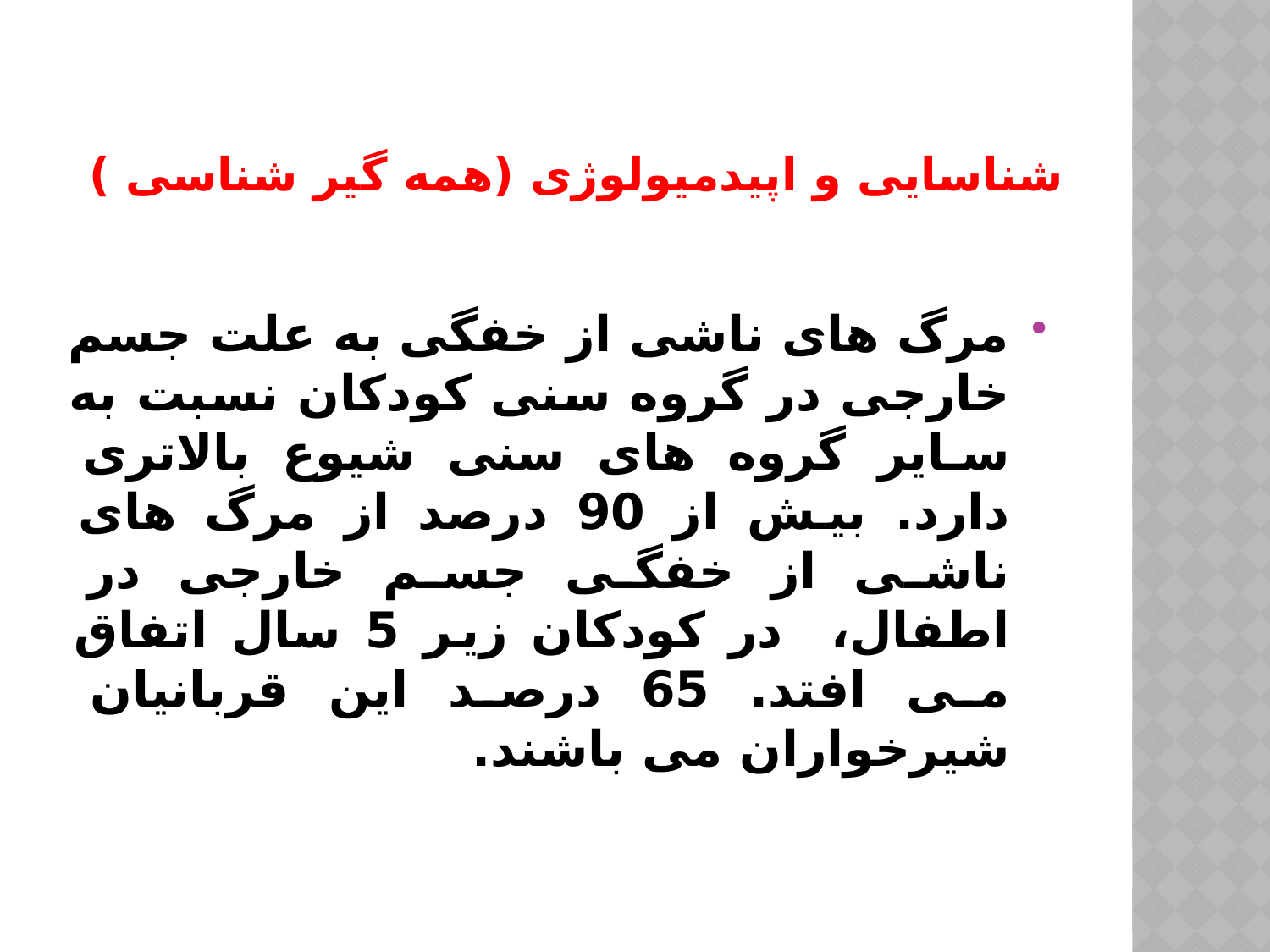

# شناسایی و اپیدمیولوژی (همه گیر شناسی )
مرگ های ناشی از خفگی به علت جسم خارجی در گروه سنی کودکان نسبت به سایر گروه های سنی شیوع بالاتری دارد. بیش از 90 درصد از مرگ های ناشی از خفگی جسم خارجی در اطفال،  در کودکان زیر 5 سال اتفاق می افتد. 65 درصد این قربانیان شیرخواران می باشند.